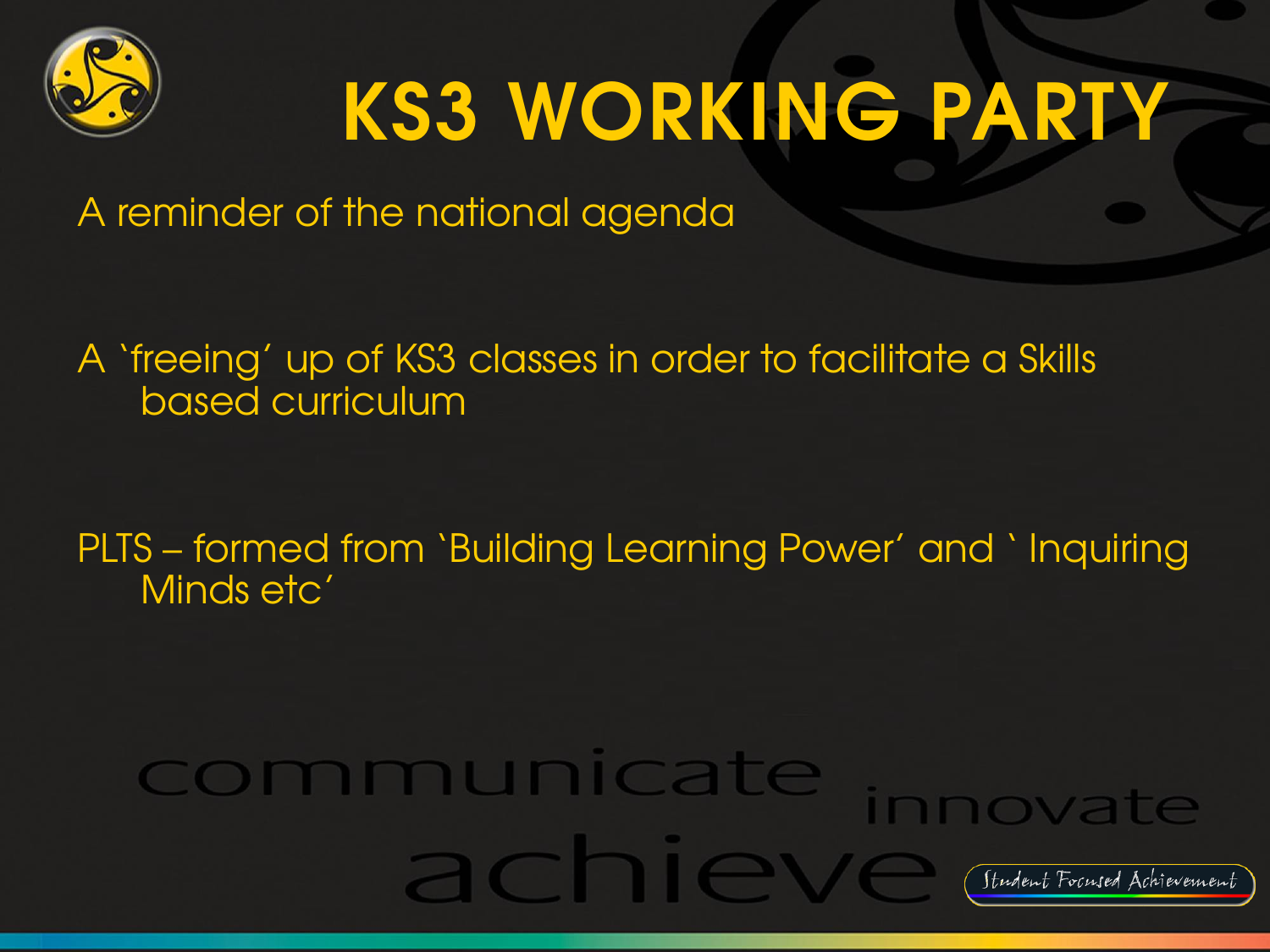

KS3 Working Party
A reminder of the national agenda

A ‘freeing’ up of KS3 classes in order to facilitate a Skills based curriculum

PLTS – formed from ‘Building Learning Power’ and ‘ Inquiring Minds etc’